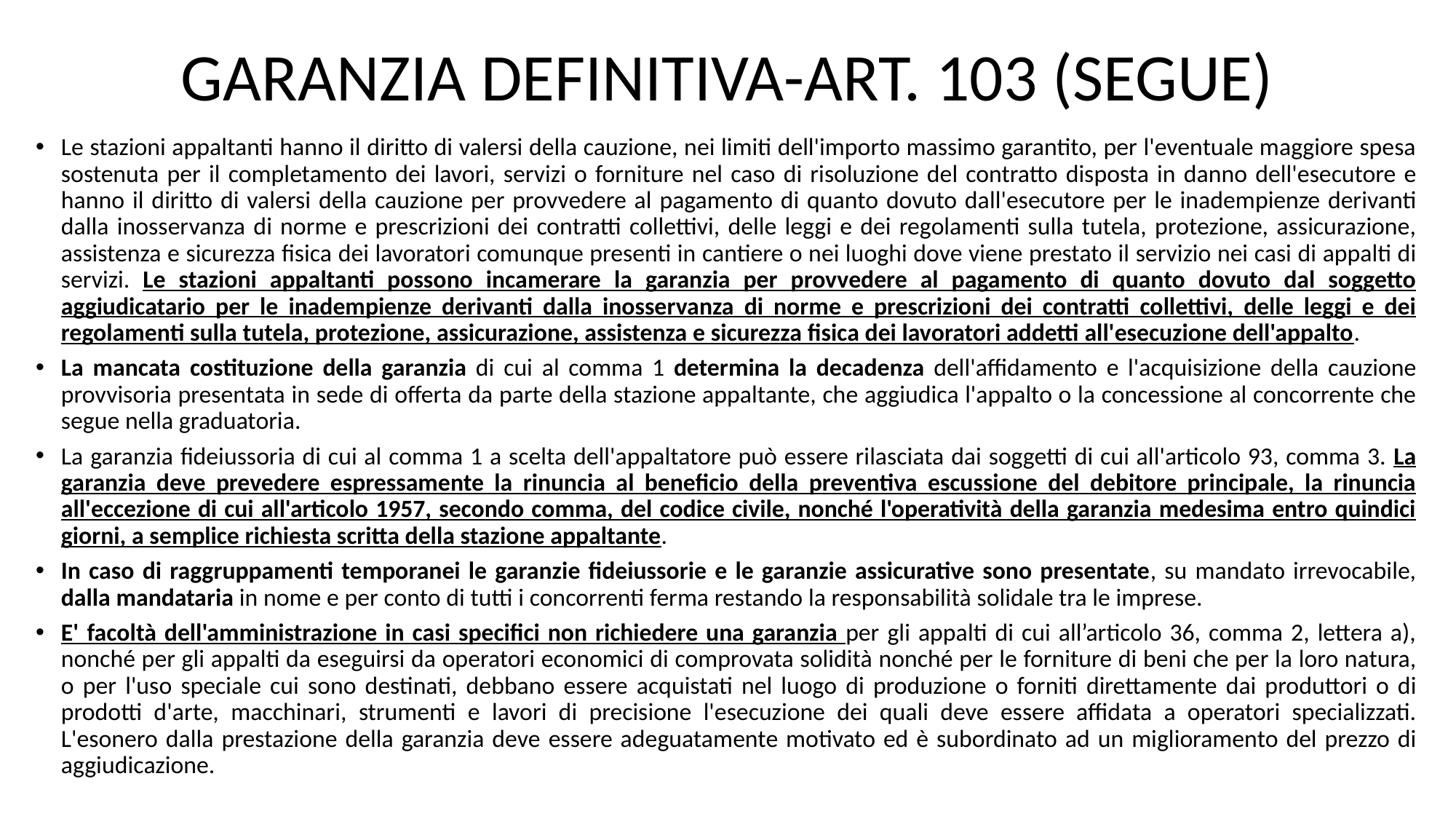

# GARANZIA DEFINITIVA-ART. 103 (SEGUE)
Le stazioni appaltanti hanno il diritto di valersi della cauzione, nei limiti dell'importo massimo garantito, per l'eventuale maggiore spesa sostenuta per il completamento dei lavori, servizi o forniture nel caso di risoluzione del contratto disposta in danno dell'esecutore e hanno il diritto di valersi della cauzione per provvedere al pagamento di quanto dovuto dall'esecutore per le inadempienze derivanti dalla inosservanza di norme e prescrizioni dei contratti collettivi, delle leggi e dei regolamenti sulla tutela, protezione, assicurazione, assistenza e sicurezza fisica dei lavoratori comunque presenti in cantiere o nei luoghi dove viene prestato il servizio nei casi di appalti di servizi. Le stazioni appaltanti possono incamerare la garanzia per provvedere al pagamento di quanto dovuto dal soggetto aggiudicatario per le inadempienze derivanti dalla inosservanza di norme e prescrizioni dei contratti collettivi, delle leggi e dei regolamenti sulla tutela, protezione, assicurazione, assistenza e sicurezza fisica dei lavoratori addetti all'esecuzione dell'appalto.
La mancata costituzione della garanzia di cui al comma 1 determina la decadenza dell'affidamento e l'acquisizione della cauzione provvisoria presentata in sede di offerta da parte della stazione appaltante, che aggiudica l'appalto o la concessione al concorrente che segue nella graduatoria.
La garanzia fideiussoria di cui al comma 1 a scelta dell'appaltatore può essere rilasciata dai soggetti di cui all'articolo 93, comma 3. La garanzia deve prevedere espressamente la rinuncia al beneficio della preventiva escussione del debitore principale, la rinuncia all'eccezione di cui all'articolo 1957, secondo comma, del codice civile, nonché l'operatività della garanzia medesima entro quindici giorni, a semplice richiesta scritta della stazione appaltante.
In caso di raggruppamenti temporanei le garanzie fideiussorie e le garanzie assicurative sono presentate, su mandato irrevocabile, dalla mandataria in nome e per conto di tutti i concorrenti ferma restando la responsabilità solidale tra le imprese.
E' facoltà dell'amministrazione in casi specifici non richiedere una garanzia per gli appalti di cui all’articolo 36, comma 2, lettera a), nonché per gli appalti da eseguirsi da operatori economici di comprovata solidità nonché per le forniture di beni che per la loro natura, o per l'uso speciale cui sono destinati, debbano essere acquistati nel luogo di produzione o forniti direttamente dai produttori o di prodotti d'arte, macchinari, strumenti e lavori di precisione l'esecuzione dei quali deve essere affidata a operatori specializzati. L'esonero dalla prestazione della garanzia deve essere adeguatamente motivato ed è subordinato ad un miglioramento del prezzo di aggiudicazione.